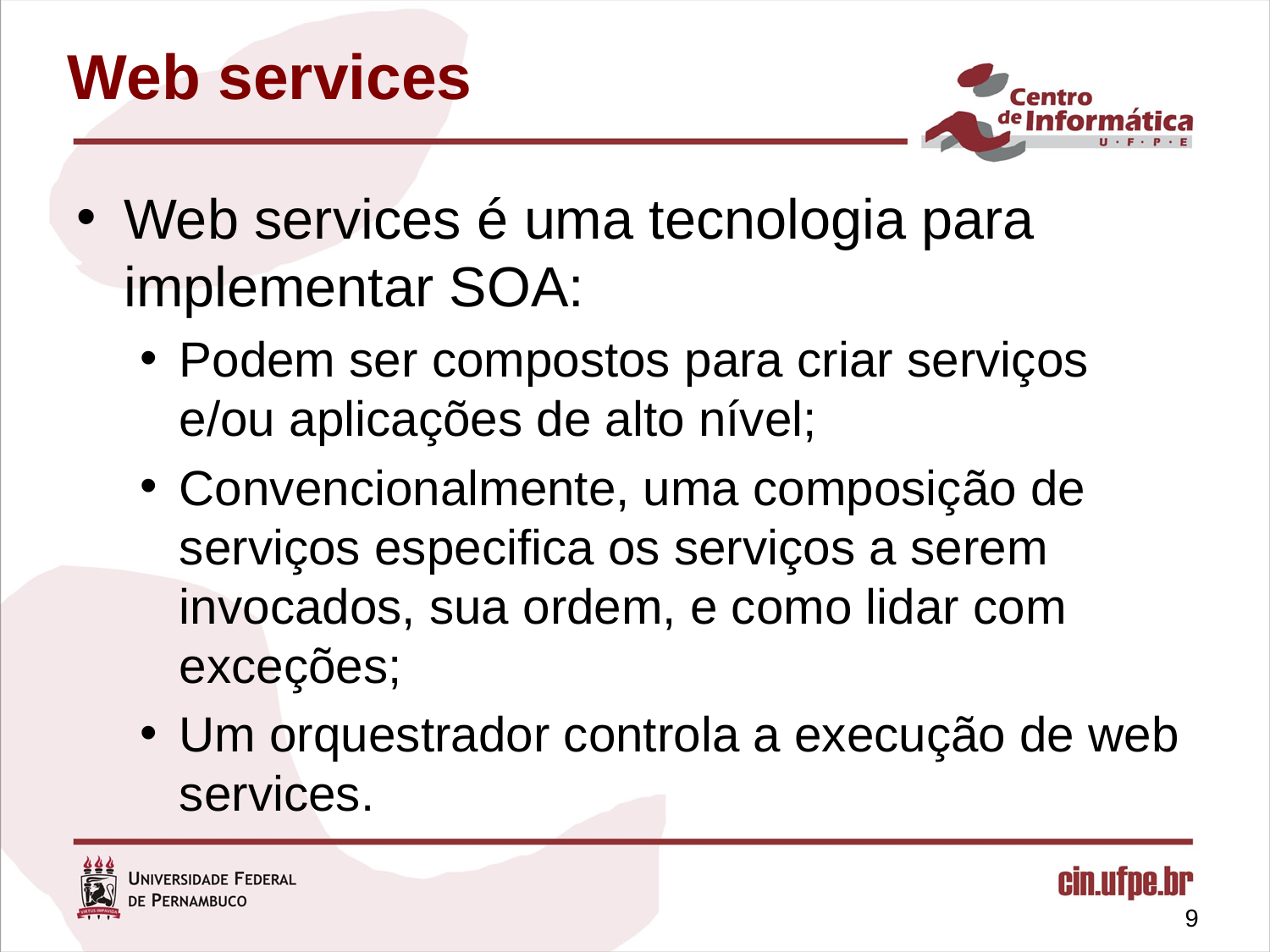

# Web services
Web services é uma tecnologia para implementar SOA:
Podem ser compostos para criar serviços e/ou aplicações de alto nível;
Convencionalmente, uma composição de serviços especifica os serviços a serem invocados, sua ordem, e como lidar com exceções;
Um orquestrador controla a execução de web services.
9